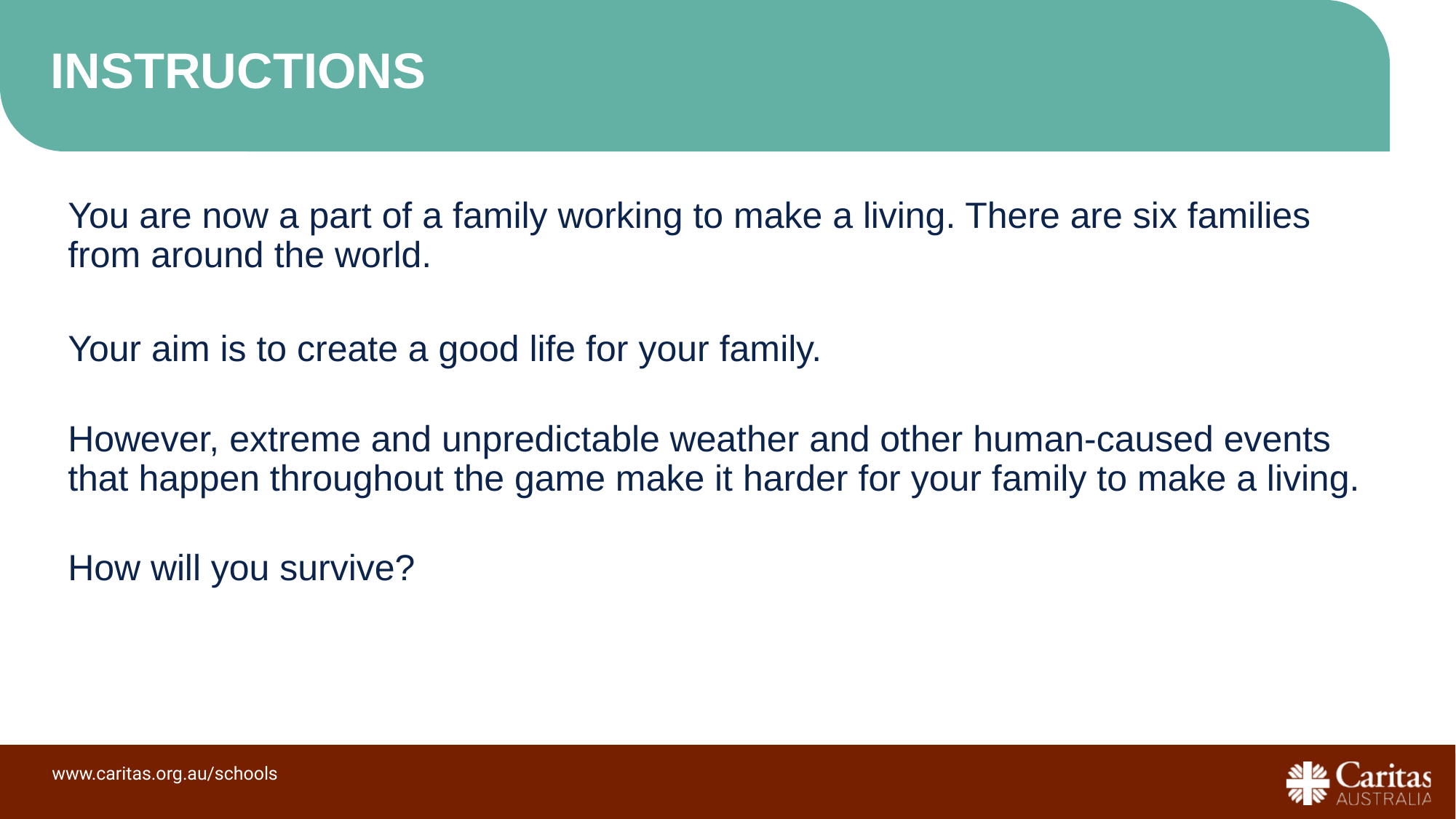

# Instructions
You are now a part of a family working to make a living. There are six families from around the world.
Your aim is to create a good life for your family.
However, extreme and unpredictable weather and other human-caused events that happen throughout the game make it harder for your family to make a living.
How will you survive?

www.caritas.org.au/schools